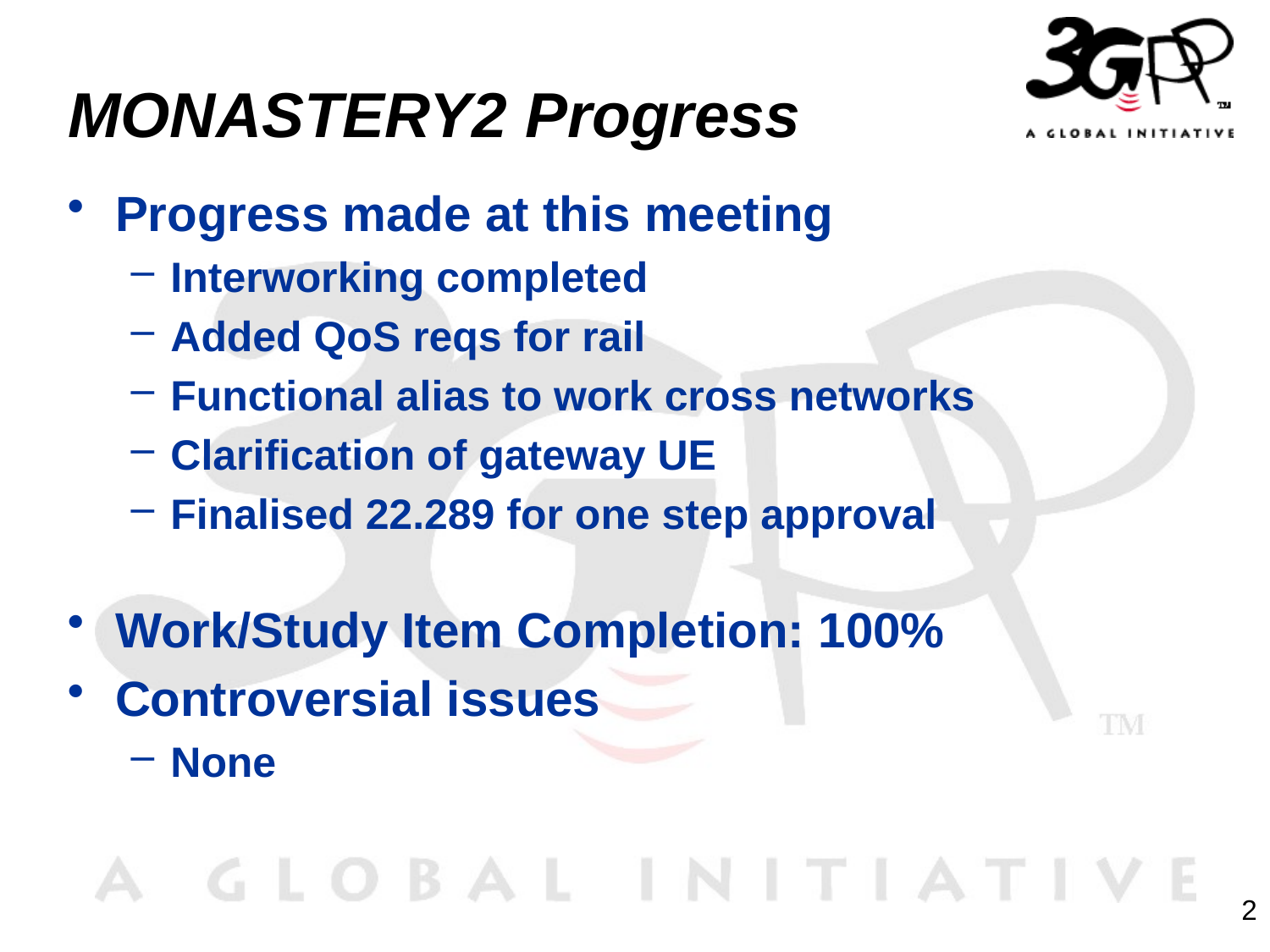

# MONASTERY2 Progress
Progress made at this meeting
Interworking completed
Added QoS reqs for rail
Functional alias to work cross networks
Clarification of gateway UE
Finalised 22.289 for one step approval
Work/Study Item Completion: 100%
Controversial issues
None
2